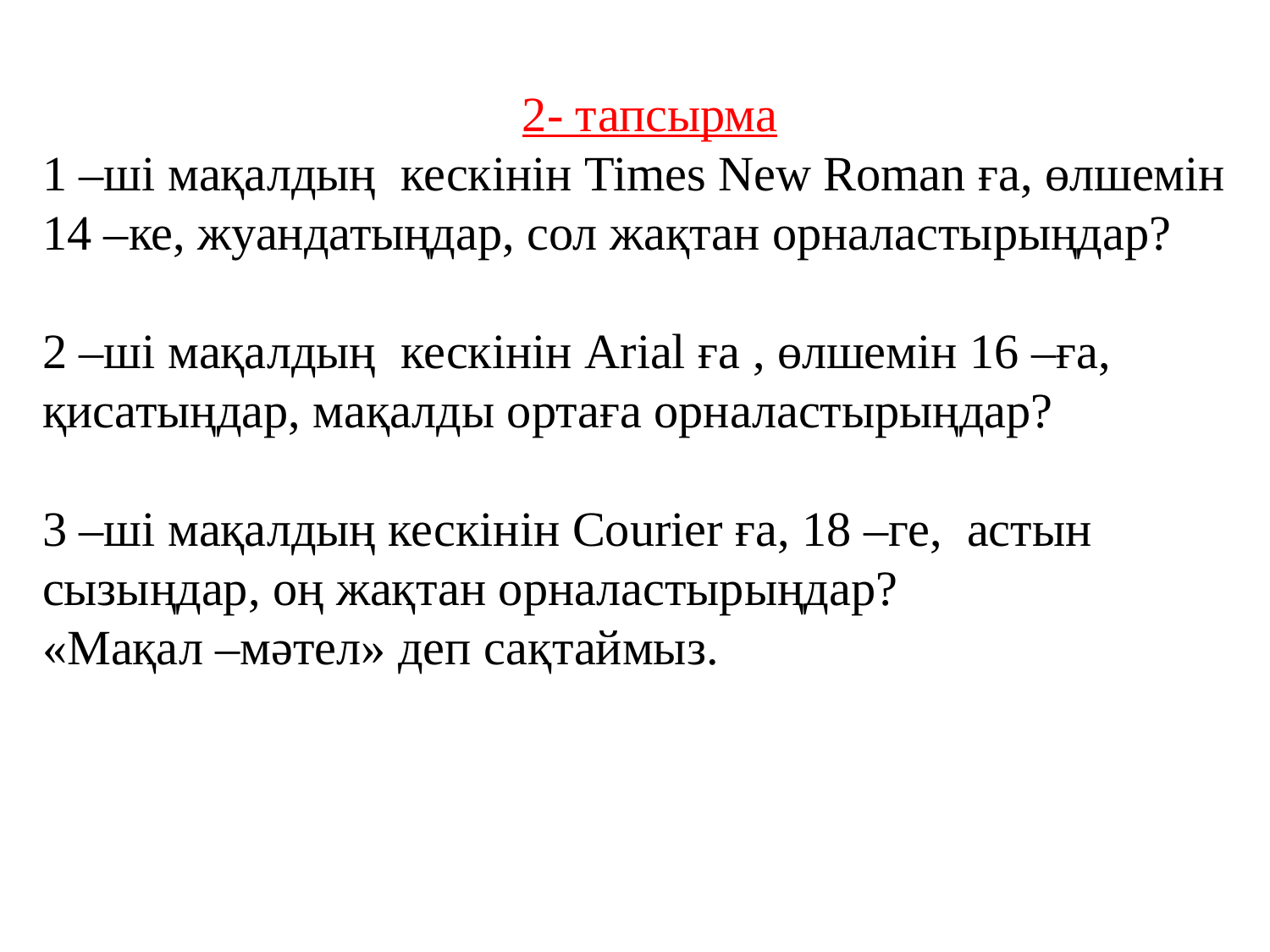

2- тапсырма
1 –ші мақалдың  кескінін Times New Roman ға, өлшемін  14 –ке, жуандатыңдар, сол жақтан орналастырыңдар?

2 –ші мақалдың  кескінін Arial ға , өлшемін 16 –ға,  қисатыңдар, мақалды ортаға орналастырыңдар?

3 –ші мақалдың кескінін Courier ға, 18 –ге,  астын сызыңдар, оң жақтан орналастырыңдар?
«Мақал –мәтел» деп сақтаймыз.